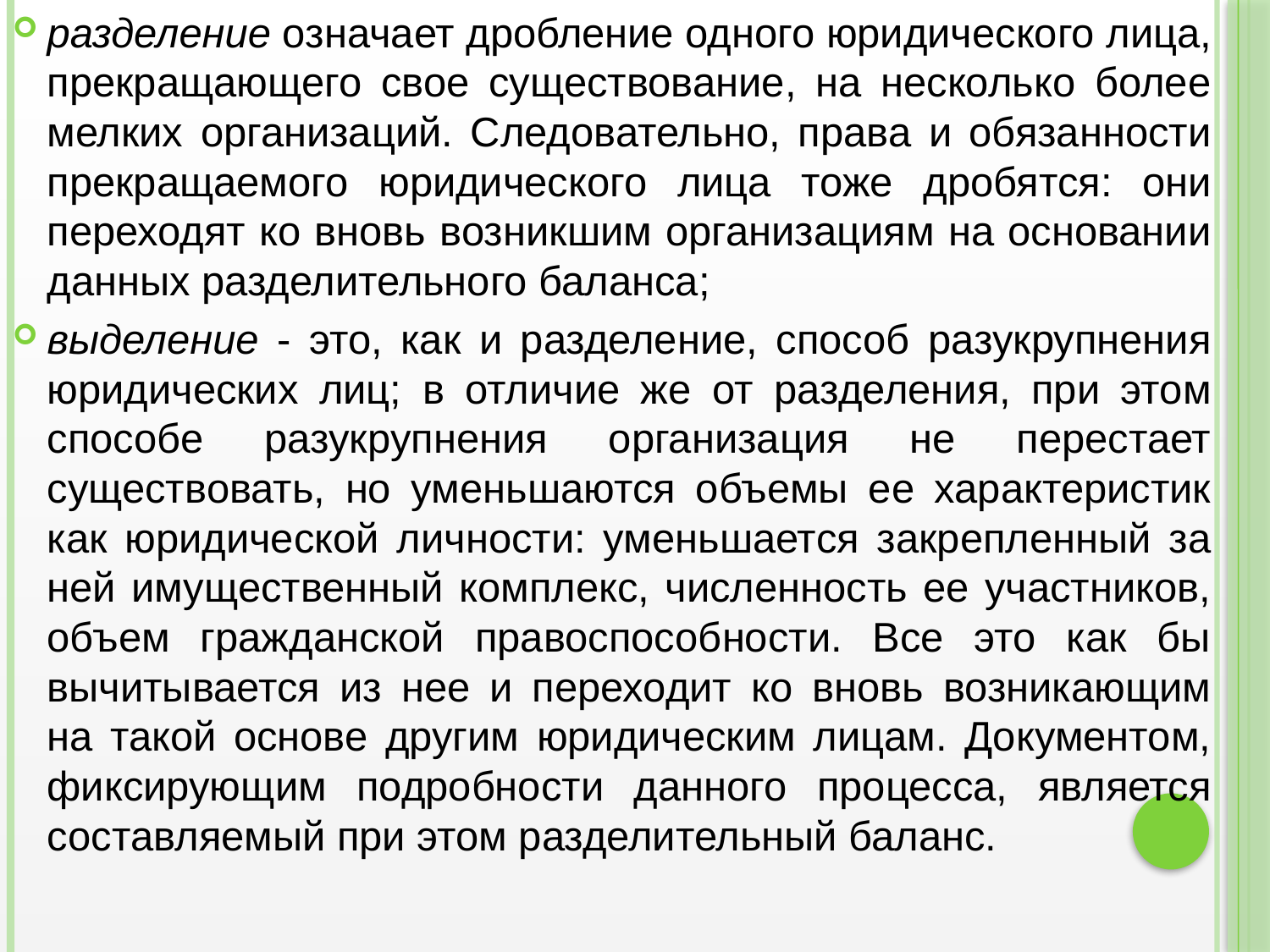

разделение означает дробление одного юридического лица, прекращающего свое существование, на несколько более мелких организаций. Следовательно, права и обязанности прекращаемого юридического лица тоже дробятся: они переходят ко вновь возникшим организациям на основании данных разделительного баланса;
выделение - это, как и разделение, способ разукрупнения юридических лиц; в отличие же от разделения, при этом способе разукрупнения организация не перестает существовать, но уменьшаются объемы ее характеристик как юридической личности: уменьшается закрепленный за ней имущественный комплекс, численность ее участников, объем гражданской правоспособности. Все это как бы вычитывается из нее и переходит ко вновь возникающим на такой основе другим юридическим лицам. Документом, фиксирующим подробности данного процесса, является составляемый при этом разделительный баланс.